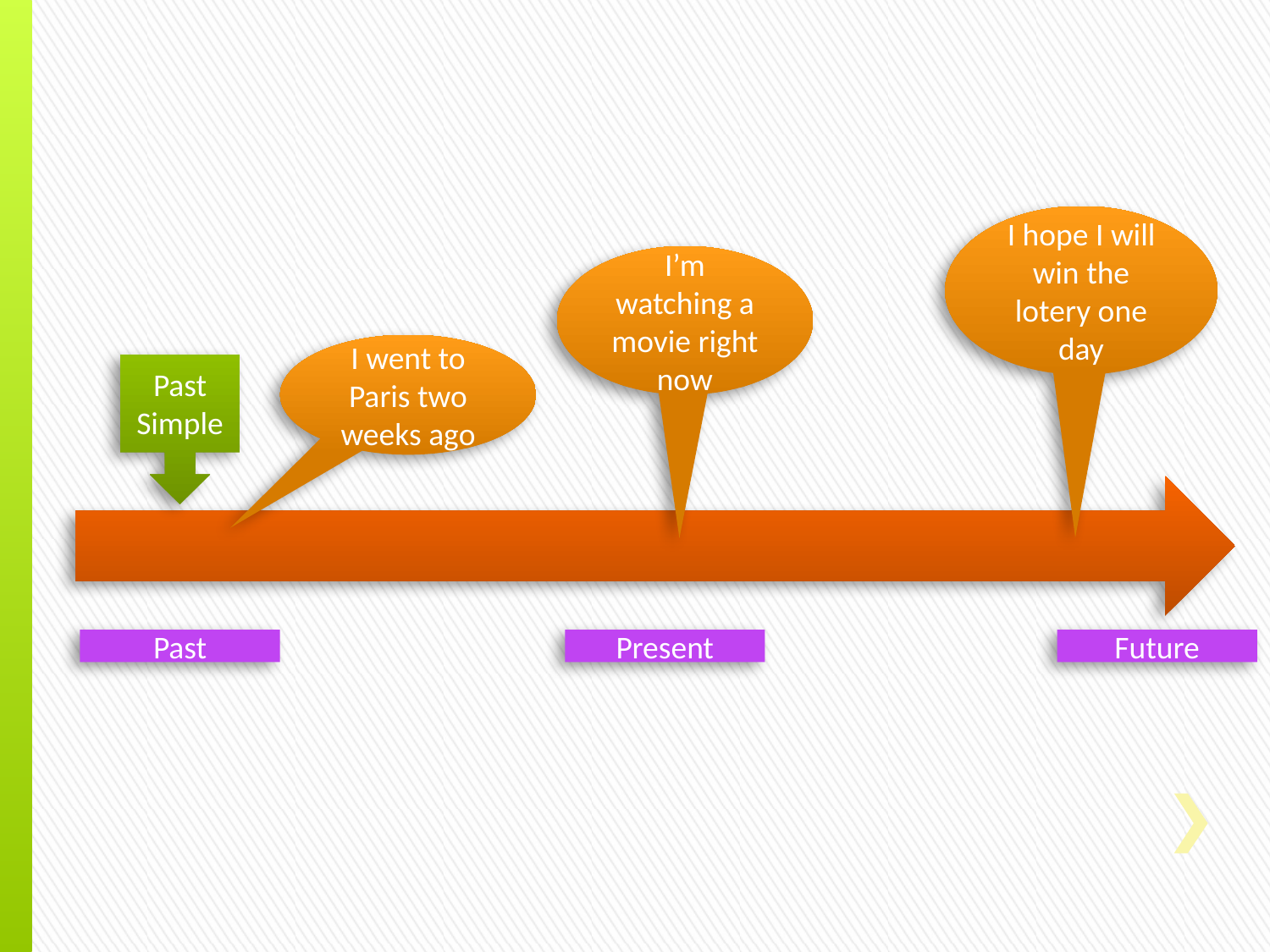

I hope I will win the lotery one day
I’m watching a movie right now
I went to Paris two weeks ago
Past Simple

Past
Present
Future